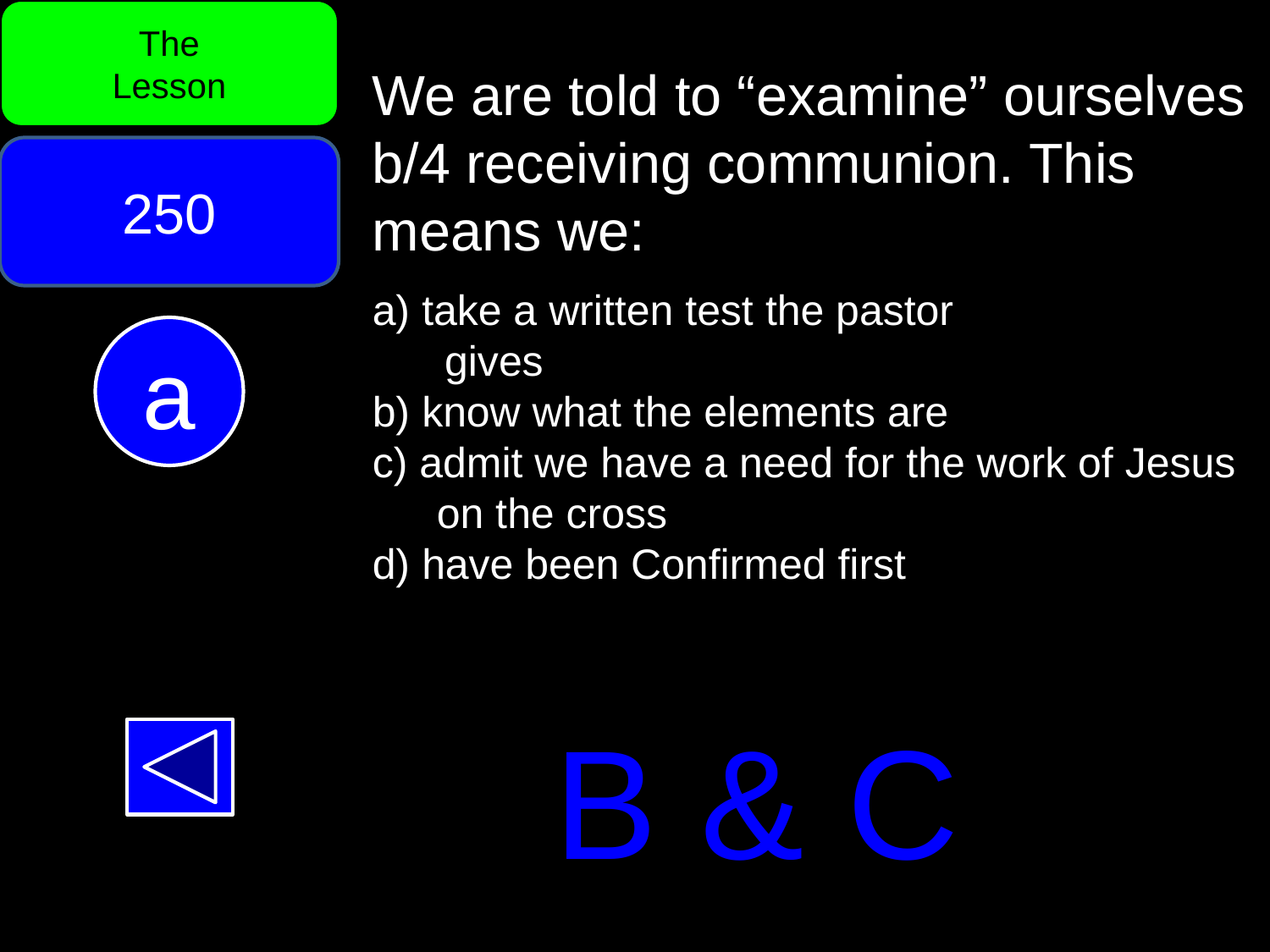

The
Lesson
We are told to “examine” ourselves b/4 receiving communion. This means we:

a) take a written test the pastor
gives
b) know what the elements are
c) admit we have a need for the work of Jesus on the cross
d) have been Confirmed first
250
a
B & C